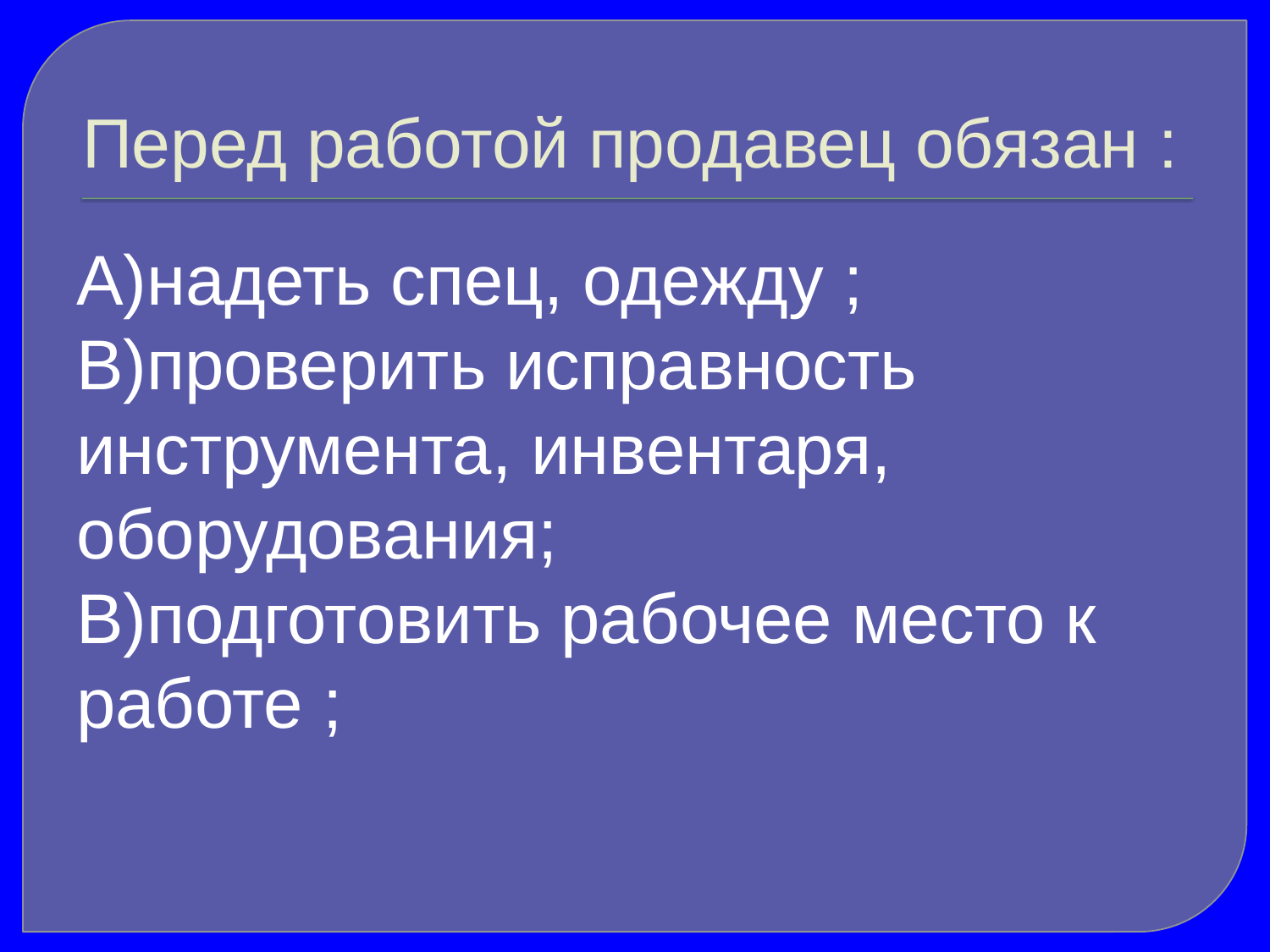

А)надеть спец, одежду ;
В)проверить исправность инструмента, инвентаря, оборудования;
В)подготовить рабочее место к работе ;
Перед работой продавец обязан :